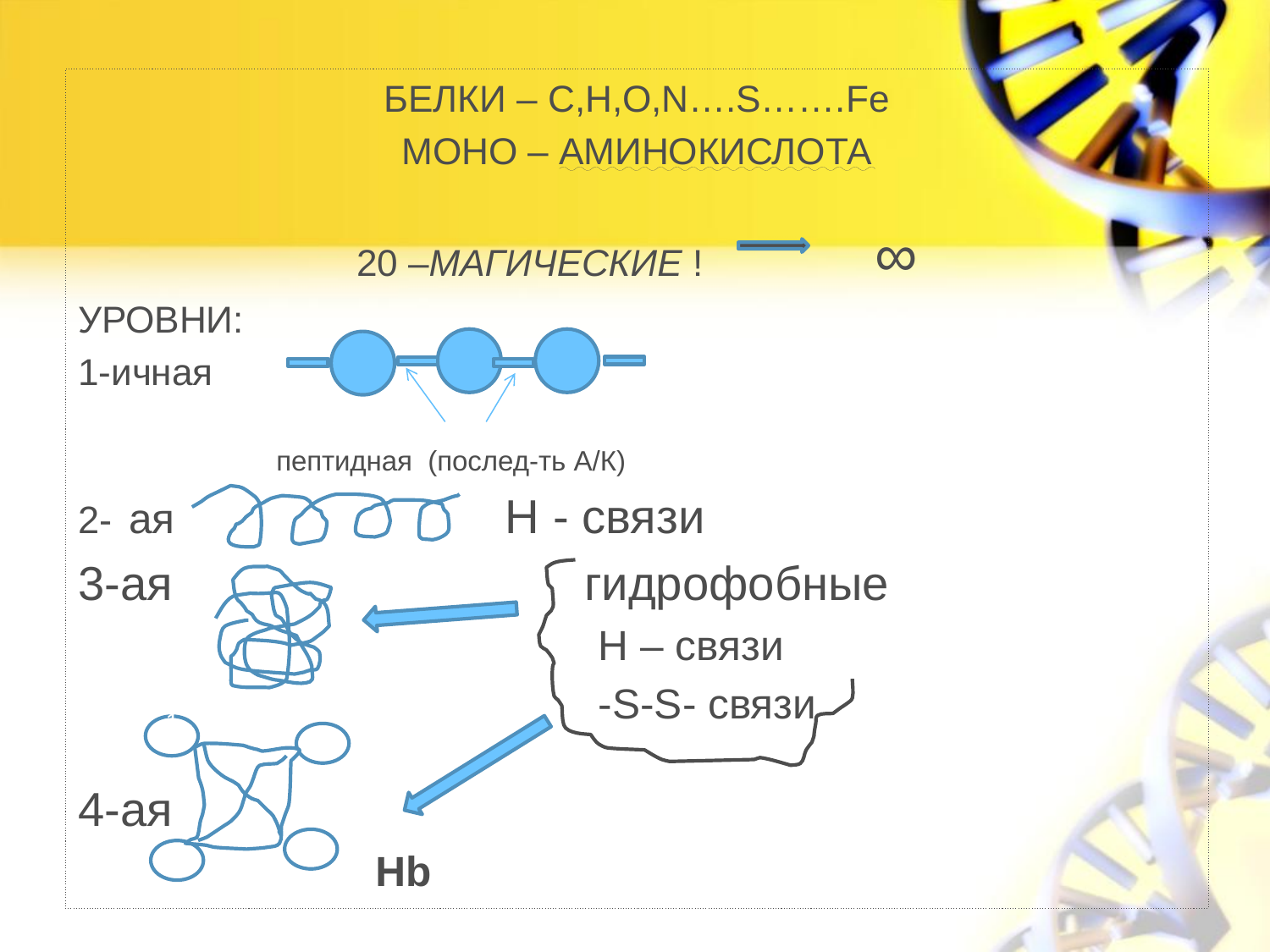

БЕЛКИ – C,H,O,N….S…….Fe
МОНО – АМИНОКИСЛОТА

20 –МАГИЧЕСКИЕ !                ∞
УРОВНИ:
1-ичная

                        пептидная  (послед-ть А/К)
2-  ая                                        Н - связи
3-ая                                                гидрофобные
                                                               Н – связи
                                                               -S-S- связи

4-ая
                                    Hb

11